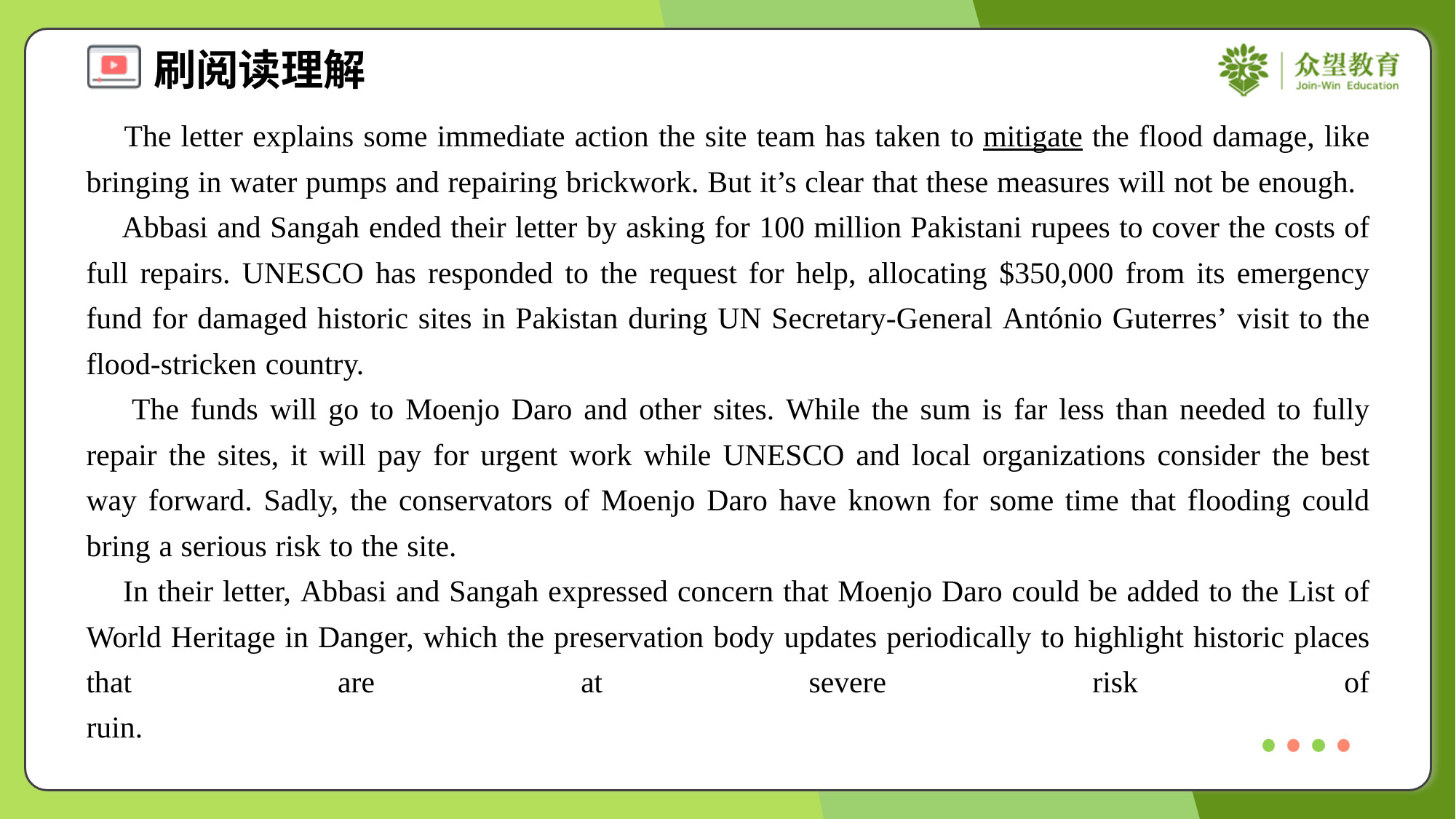

The letter explains some immediate action the site team has taken to mitigate the flood damage, like bringing in water pumps and repairing brickwork. But it’s clear that these measures will not be enough.
    Abbasi and Sangah ended their letter by asking for 100 million Pakistani rupees to cover the costs of full repairs. UNESCO has responded to the request for help, allocating $350,000 from its emergency fund for damaged historic sites in Pakistan during UN Secretary-General António Guterres’ visit to the flood-stricken country.
    The funds will go to Moenjo Daro and other sites. While the sum is far less than needed to fully repair the sites, it will pay for urgent work while UNESCO and local organizations consider the best way forward. Sadly, the conservators of Moenjo Daro have known for some time that flooding could bring a serious risk to the site.
    In their letter, Abbasi and Sangah expressed concern that Moenjo Daro could be added to the List of World Heritage in Danger, which the preservation body updates periodically to highlight historic places that are at severe risk of ruin.#1.7